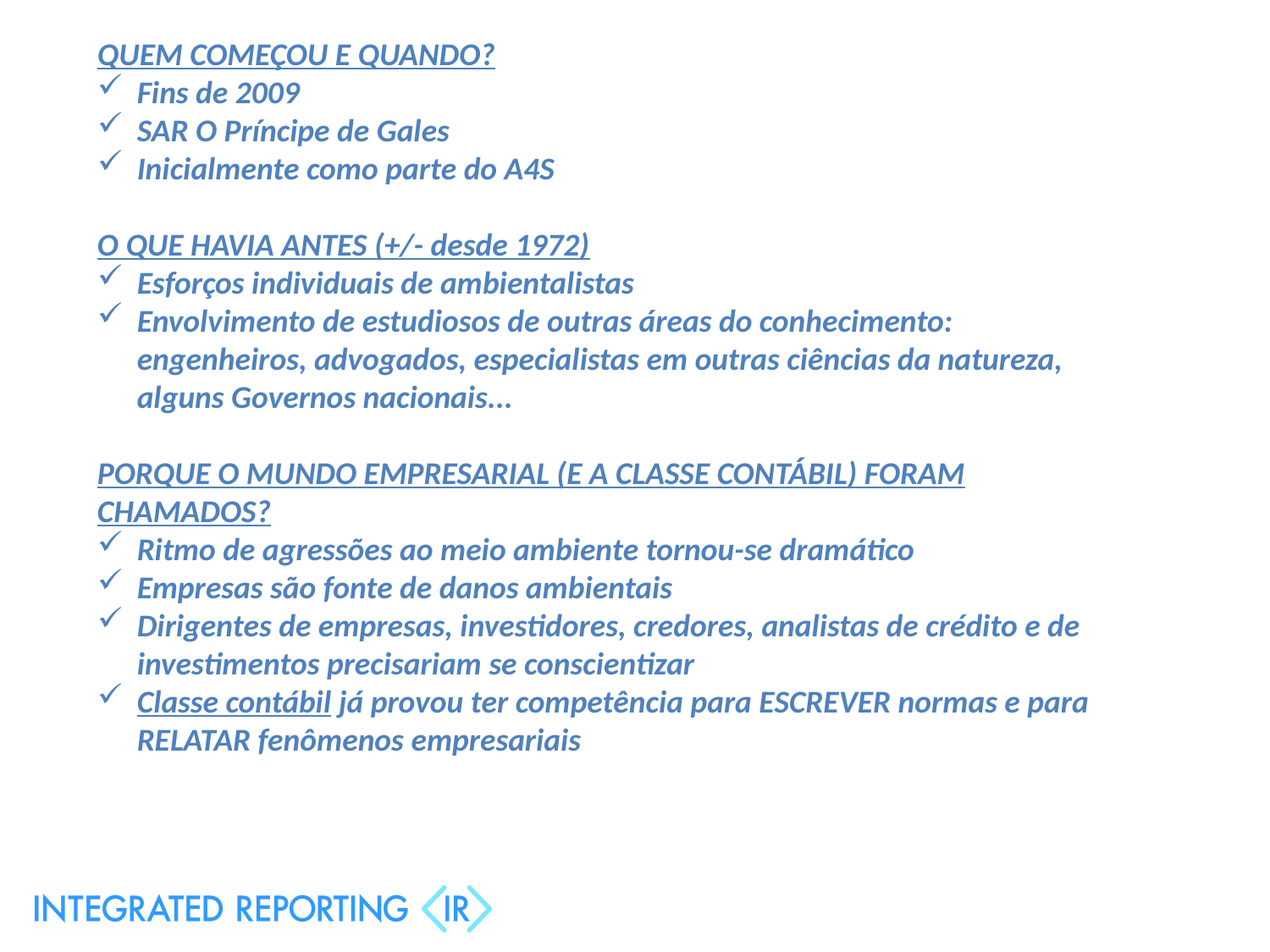

QUEM COMEÇOU E QUANDO?
Fins de 2009
SAR O Príncipe de Gales
Inicialmente como parte do A4S

O QUE HAVIA ANTES (+/- desde 1972)
Esforços individuais de ambientalistas
Envolvimento de estudiosos de outras áreas do conhecimento: engenheiros, advogados, especialistas em outras ciências da natureza, alguns Governos nacionais...

PORQUE O MUNDO EMPRESARIAL (E A CLASSE CONTÁBIL) FORAM CHAMADOS?
Ritmo de agressões ao meio ambiente tornou-se dramático
Empresas são fonte de danos ambientais
Dirigentes de empresas, investidores, credores, analistas de crédito e de investimentos precisariam se conscientizar
Classe contábil já provou ter competência para ESCREVER normas e para RELATAR fenômenos empresariais